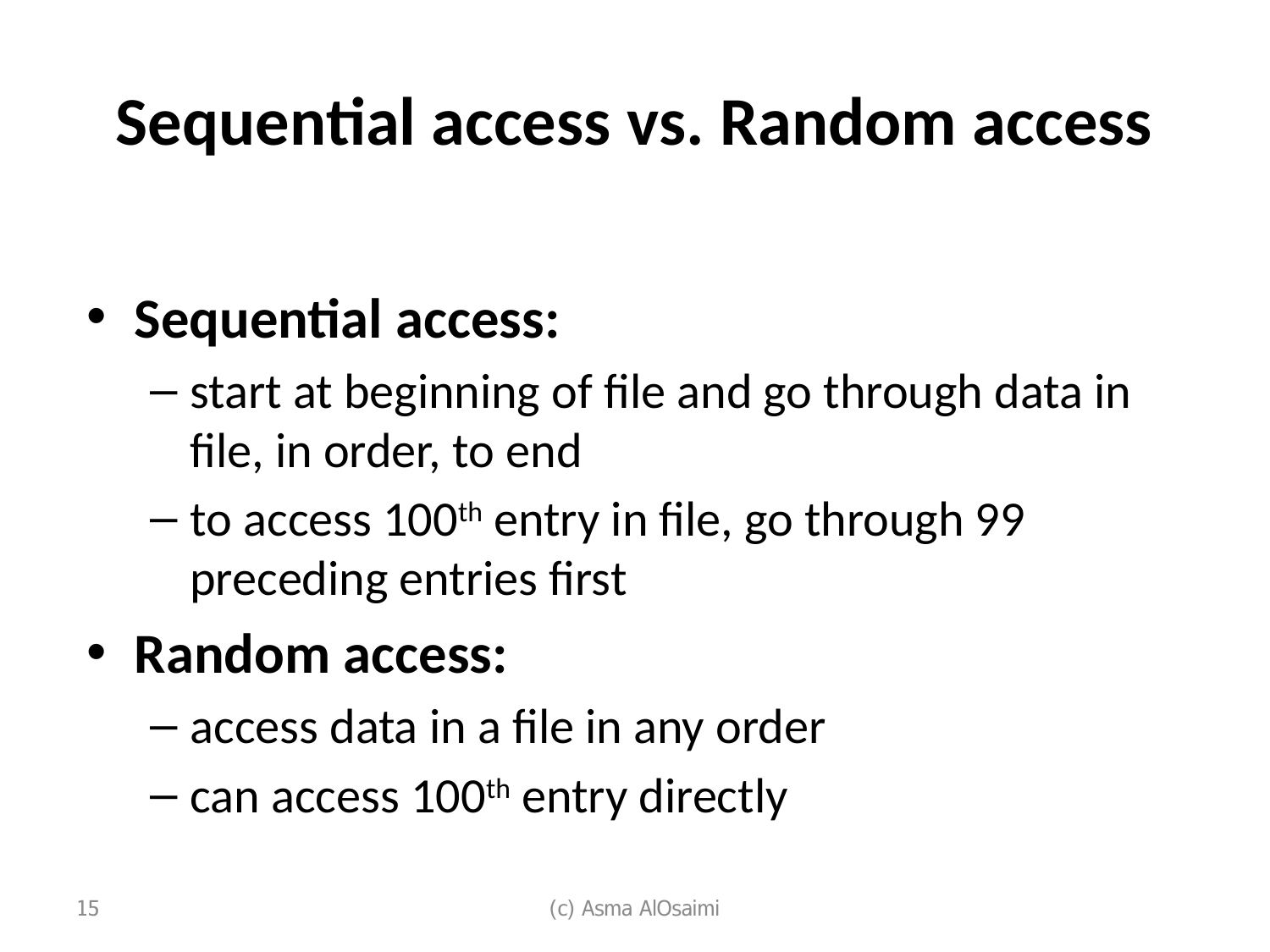

# Sequential access vs. Random access
Sequential access:
start at beginning of file and go through data in file, in order, to end
to access 100th entry in file, go through 99 preceding entries first
Random access:
access data in a file in any order
can access 100th entry directly
15
(c) Asma AlOsaimi